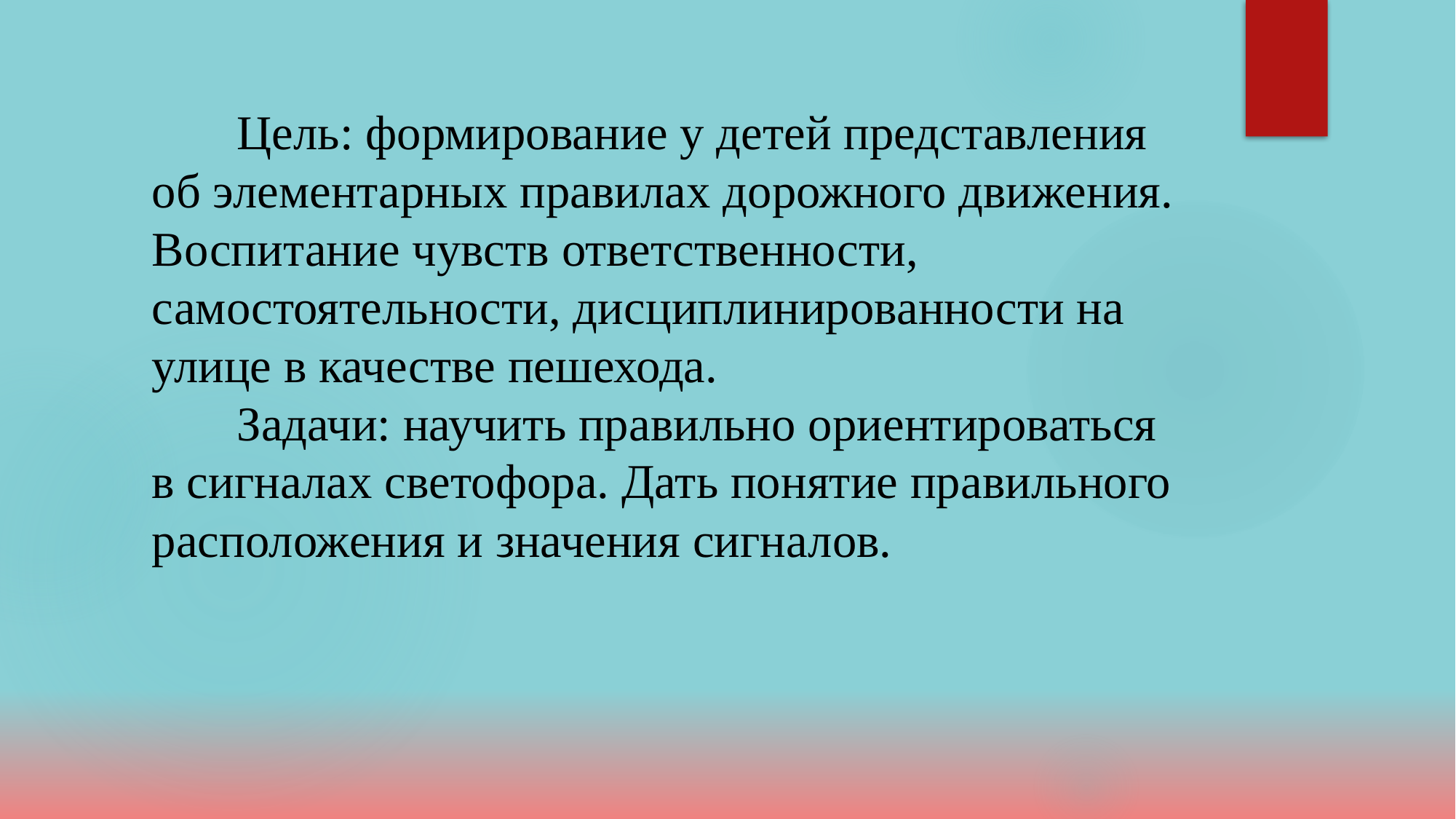

# Цель: формирование у детей представления об элементарных правилах дорожного движения. Воспитание чувств ответственности, самостоятельности, дисциплинированности на улице в качестве пешехода. Задачи: научить правильно ориентироваться в сигналах светофора. Дать понятие правильного расположения и значения сигналов.